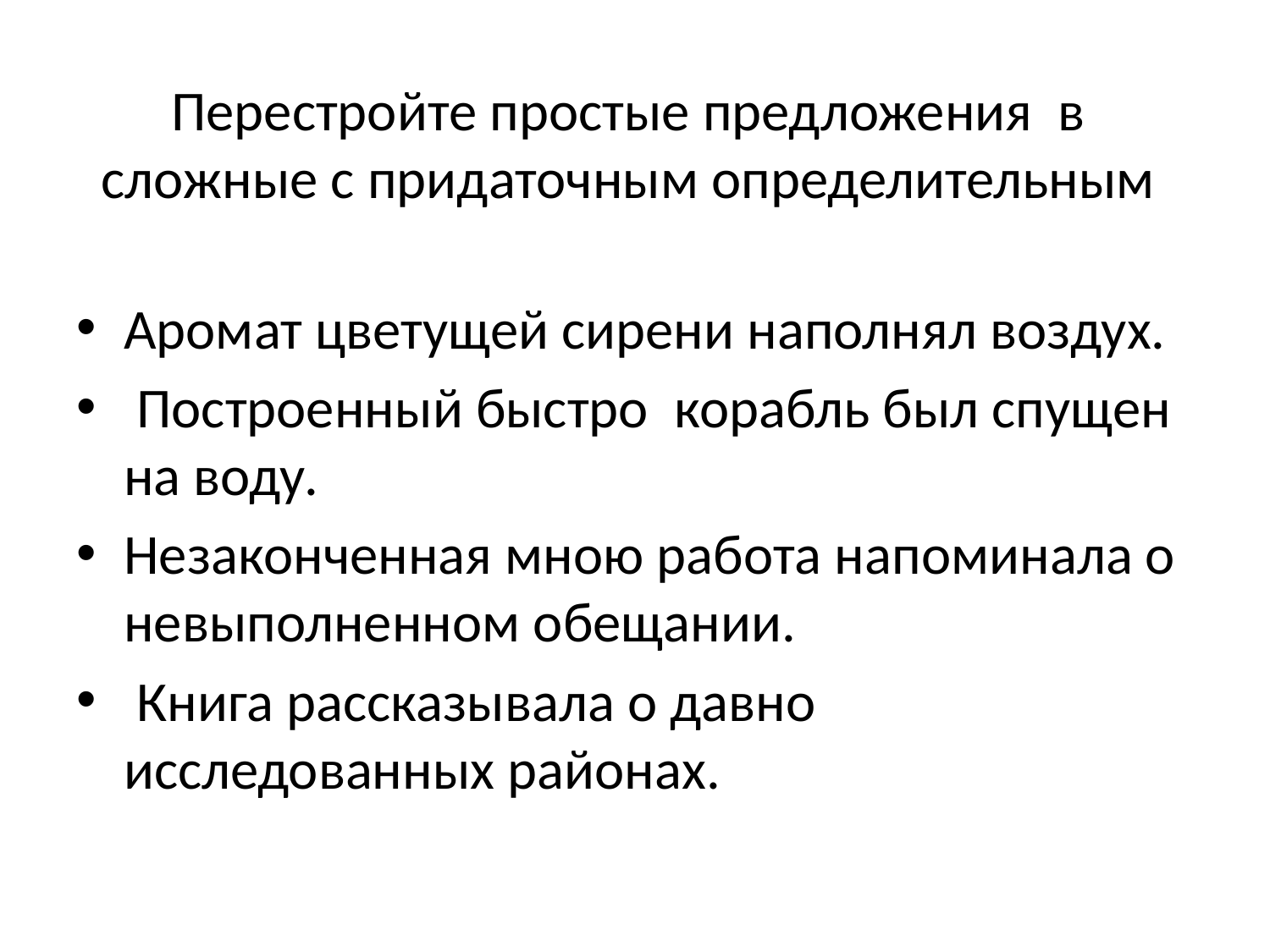

# Перестройте простые предложения  в  сложные с придаточным определительным
Аромат цветущей сирени наполнял воздух.
 Построенный быстро  корабль был спущен на воду.
Незаконченная мною работа напоминала о невыполненном обещании.
 Книга рассказывала о давно исследованных районах.